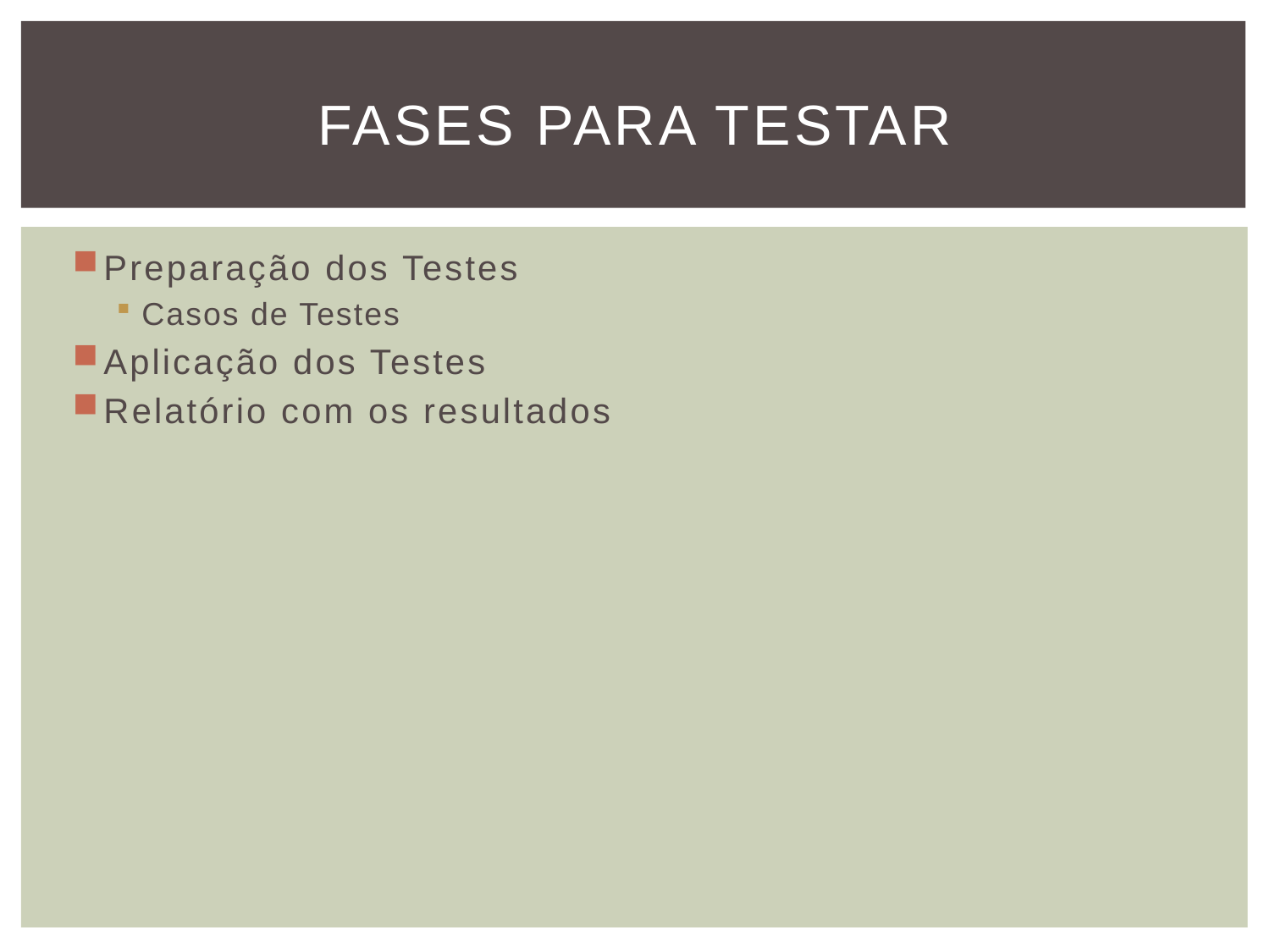

# Fases para testar
Preparação dos Testes
Casos de Testes
Aplicação dos Testes
Relatório com os resultados